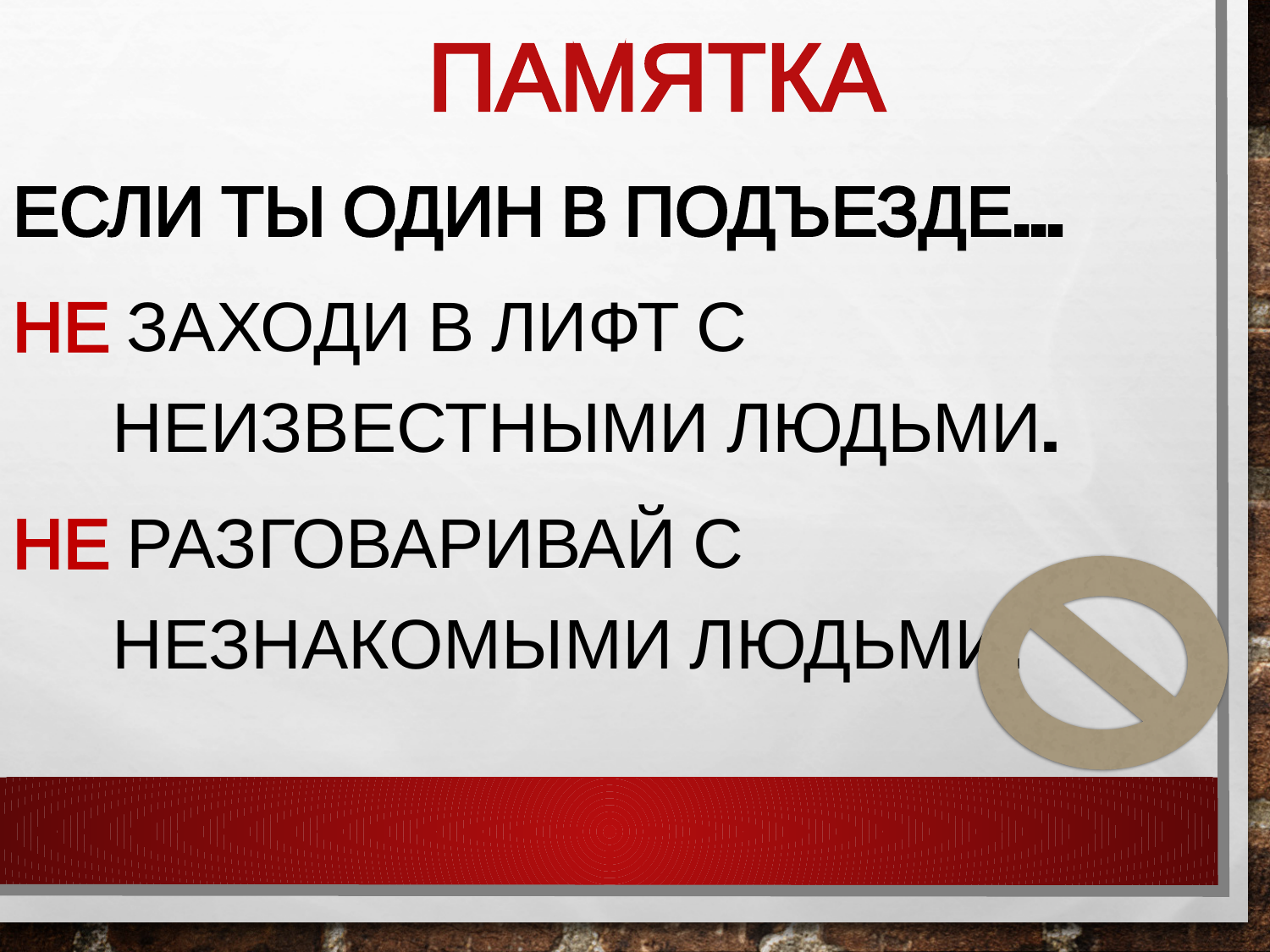

# ПАМЯТКА
Если ты один в подъезде…
НЕ заходи в лифт с неизвестными людьми.
НЕ разговаривай с незнакомыми людьми.